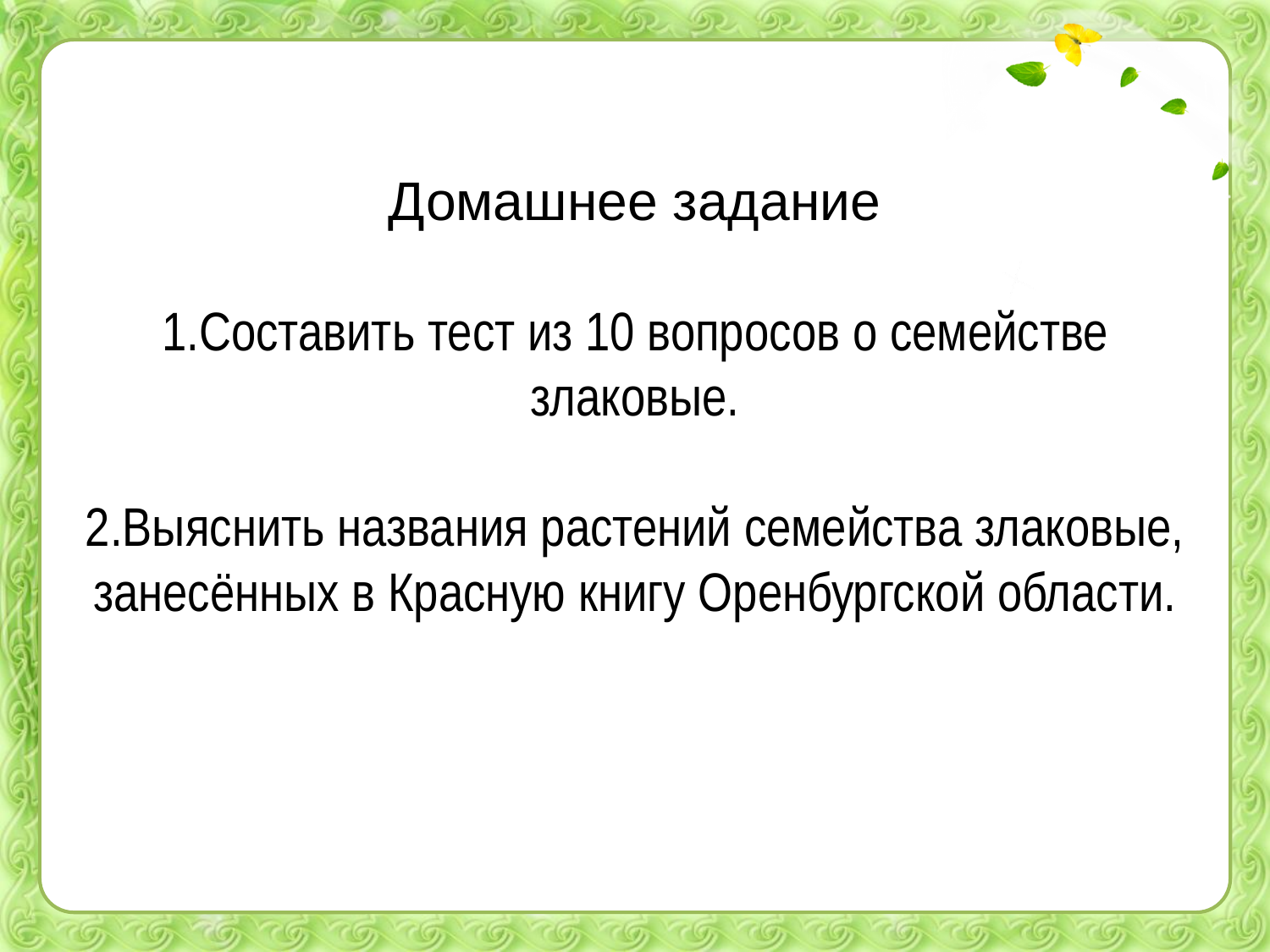

# Домашнее задание 1.Составить тест из 10 вопросов о семействе злаковые. 2.Выяснить названия растений семейства злаковые, занесённых в Красную книгу Оренбургской области.